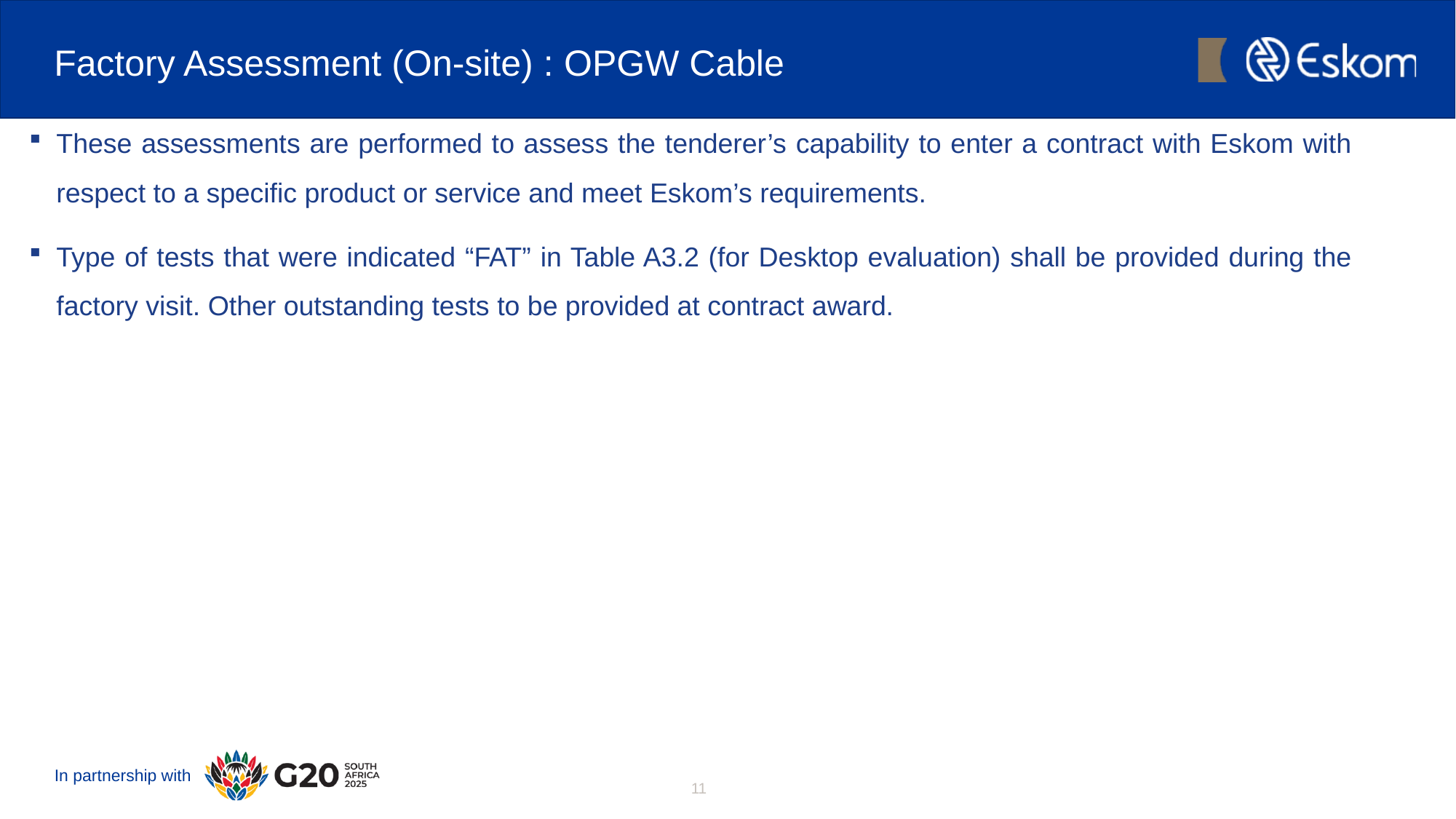

# Factory Assessment (On-site) : OPGW Cable
These assessments are performed to assess the tenderer’s capability to enter a contract with Eskom with respect to a specific product or service and meet Eskom’s requirements.
Type of tests that were indicated “FAT” in Table A3.2 (for Desktop evaluation) shall be provided during the factory visit. Other outstanding tests to be provided at contract award.

11